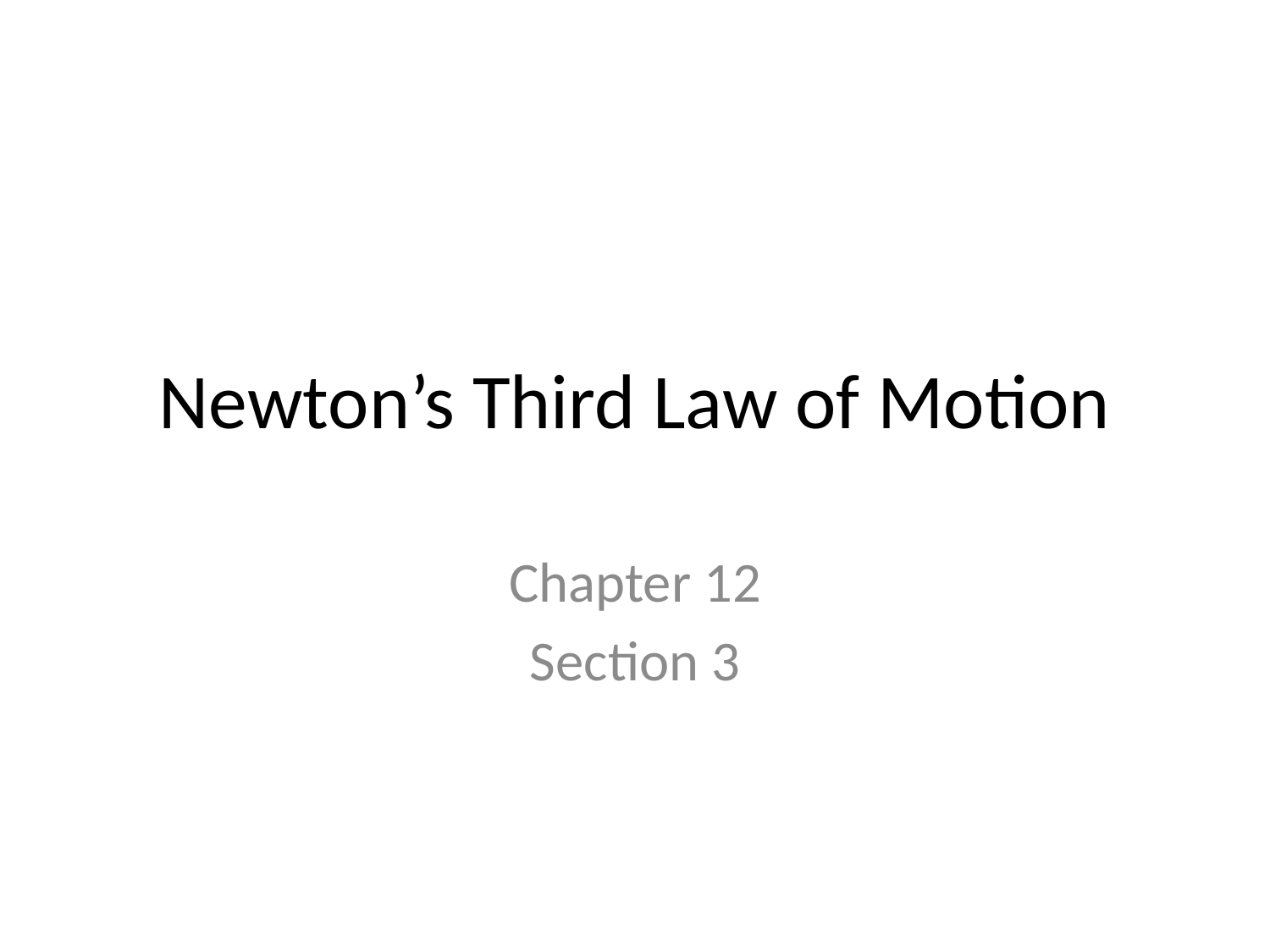

# Newton’s Third Law of Motion
Chapter 12
Section 3